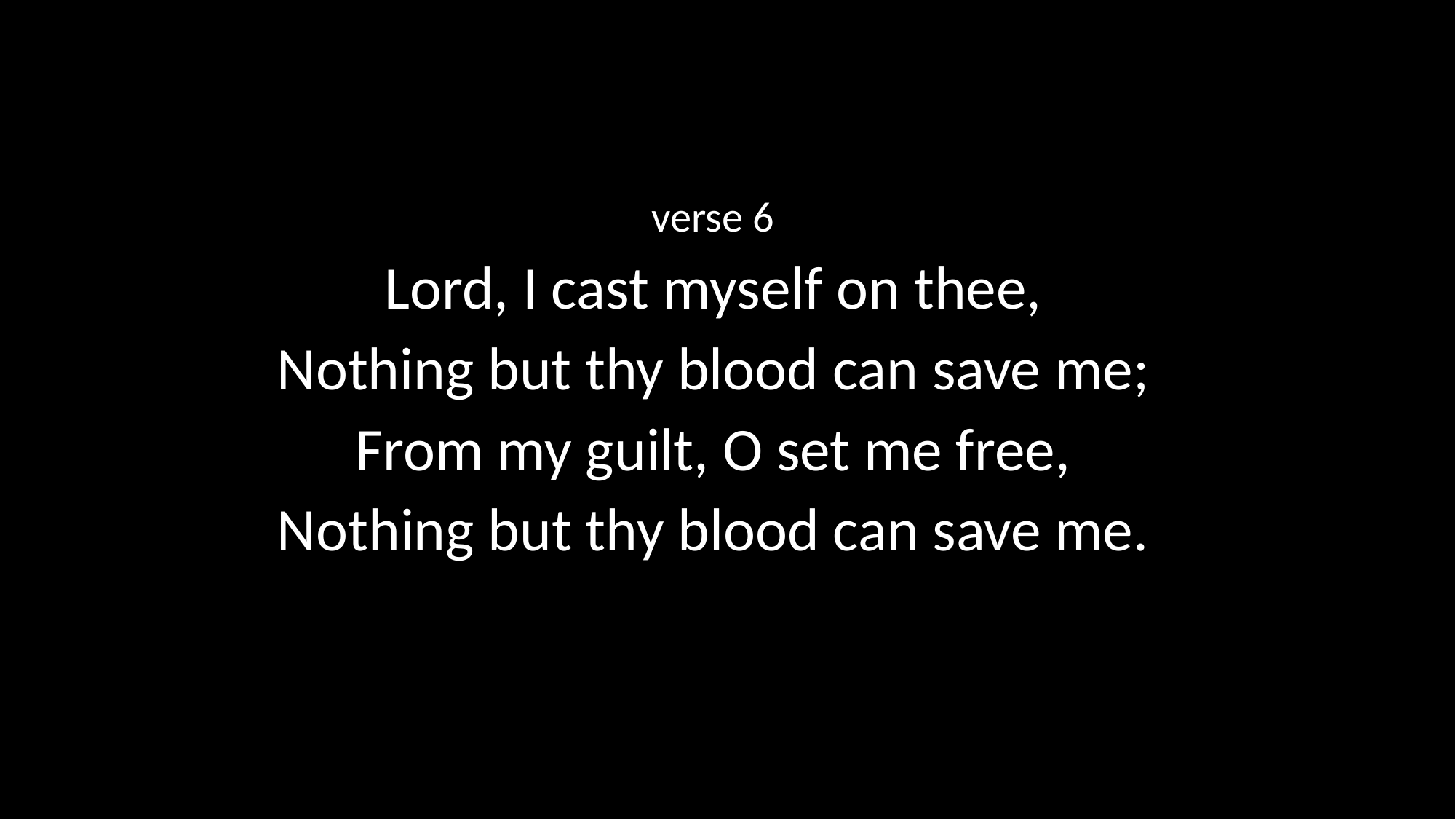

verse 6
Lord, I cast myself on thee,
Nothing but thy blood can save me;
From my guilt, O set me free,
Nothing but thy blood can save me.